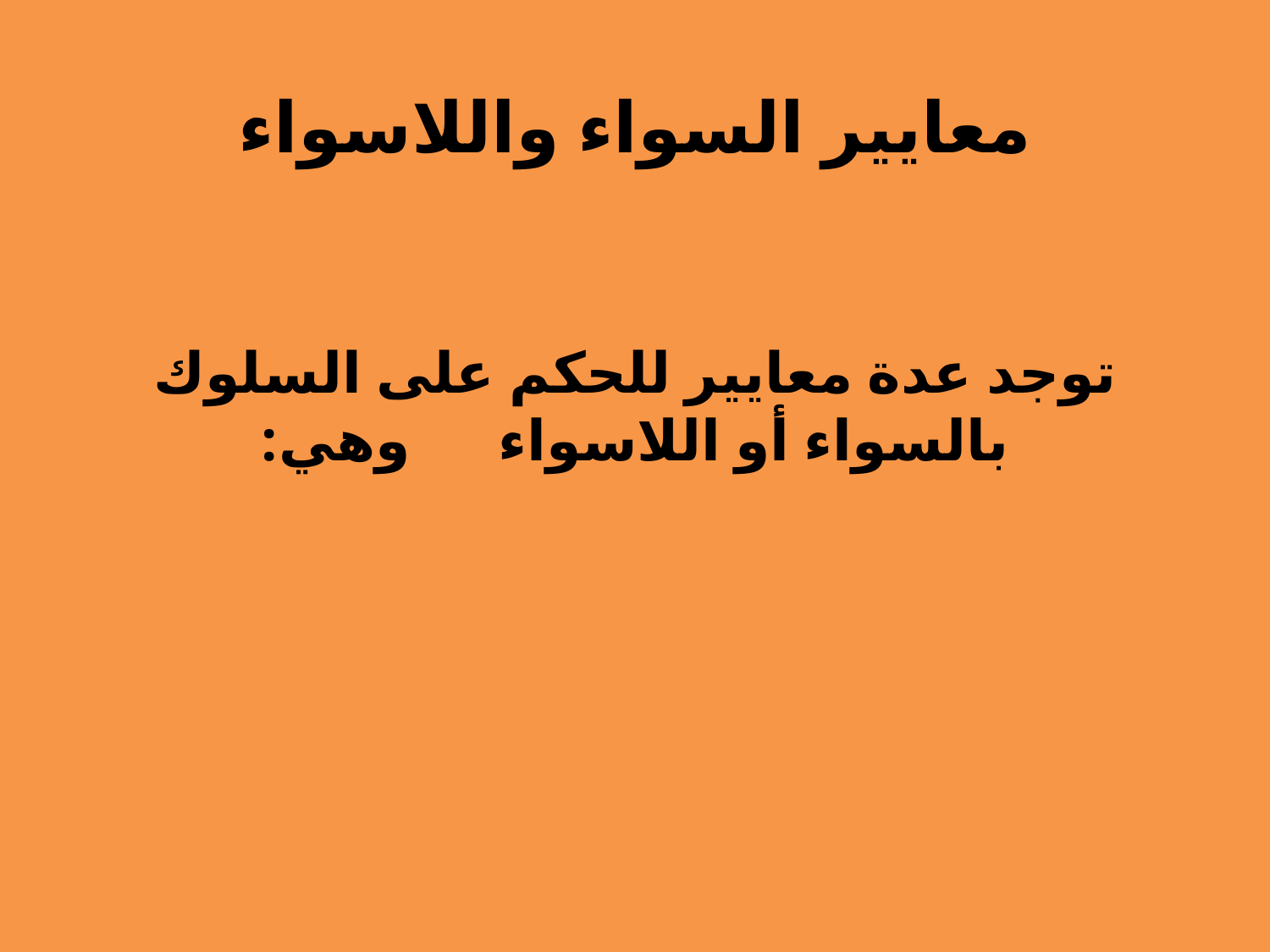

معايير السواء واللاسواء

توجد عدة معايير للحكم على السلوك بالسواء أو اللاسواء      وهي: